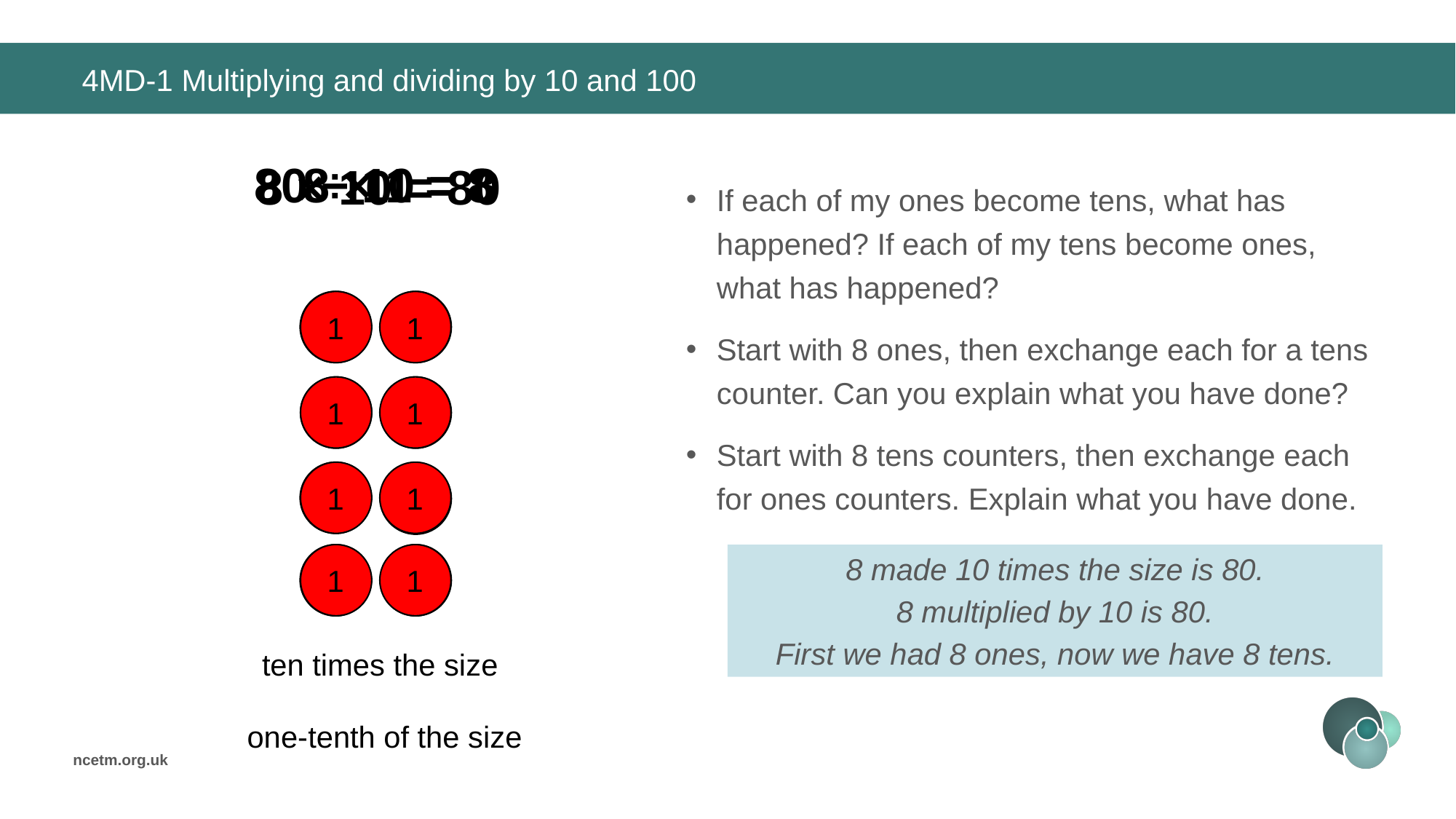

# 4MD-1 Multiplying and dividing by 10 and 100
8 × 1 = 8
80 ÷ 10 = 8
8 × 10 = 80
If each of my ones become tens, what has happened? If each of my tens become ones, what has happened?
Start with 8 ones, then exchange each for a tens counter. Can you explain what you have done?
Start with 8 tens counters, then exchange each for ones counters. Explain what you have done.

10

10

10

10

10

10

10

10

1

1

1

1

1

1

1

1
8 made 10 times the size is 80.
8 multiplied by 10 is 80.
First we had 8 ones, now we have 8 tens.
ten times the size
one-tenth of the size